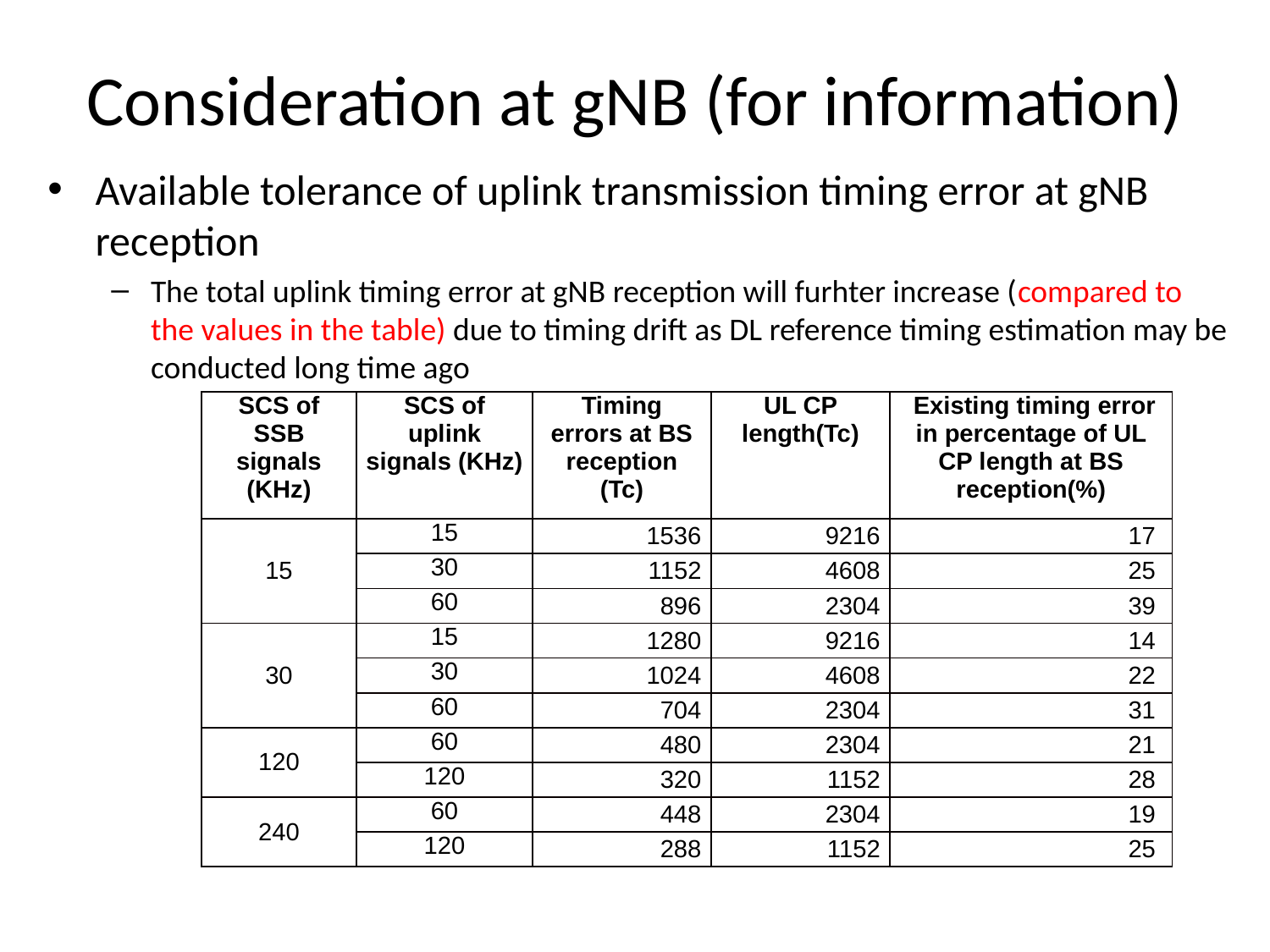

# Consideration at gNB (for information)
Available tolerance of uplink transmission timing error at gNB reception
The total uplink timing error at gNB reception will furhter increase (compared to the values in the table) due to timing drift as DL reference timing estimation may be conducted long time ago

| SCS of SSB signals (KHz) | SCS of uplink signals (KHz) | Timing errors at BS reception (Tc) | UL CP length(Tc) | Existing timing error in percentage of UL CP length at BS reception(%) |
| --- | --- | --- | --- | --- |
| 15 | 15 | 1536 | 9216 | 17 |
|  | 30 | 1152 | 4608 | 25 |
|  | 60 | 896 | 2304 | 39 |
| 30 | 15 | 1280 | 9216 | 14 |
|  | 30 | 1024 | 4608 | 22 |
|  | 60 | 704 | 2304 | 31 |
| 120 | 60 | 480 | 2304 | 21 |
|  | 120 | 320 | 1152 | 28 |
| 240 | 60 | 448 | 2304 | 19 |
|  | 120 | 288 | 1152 | 25 |
3